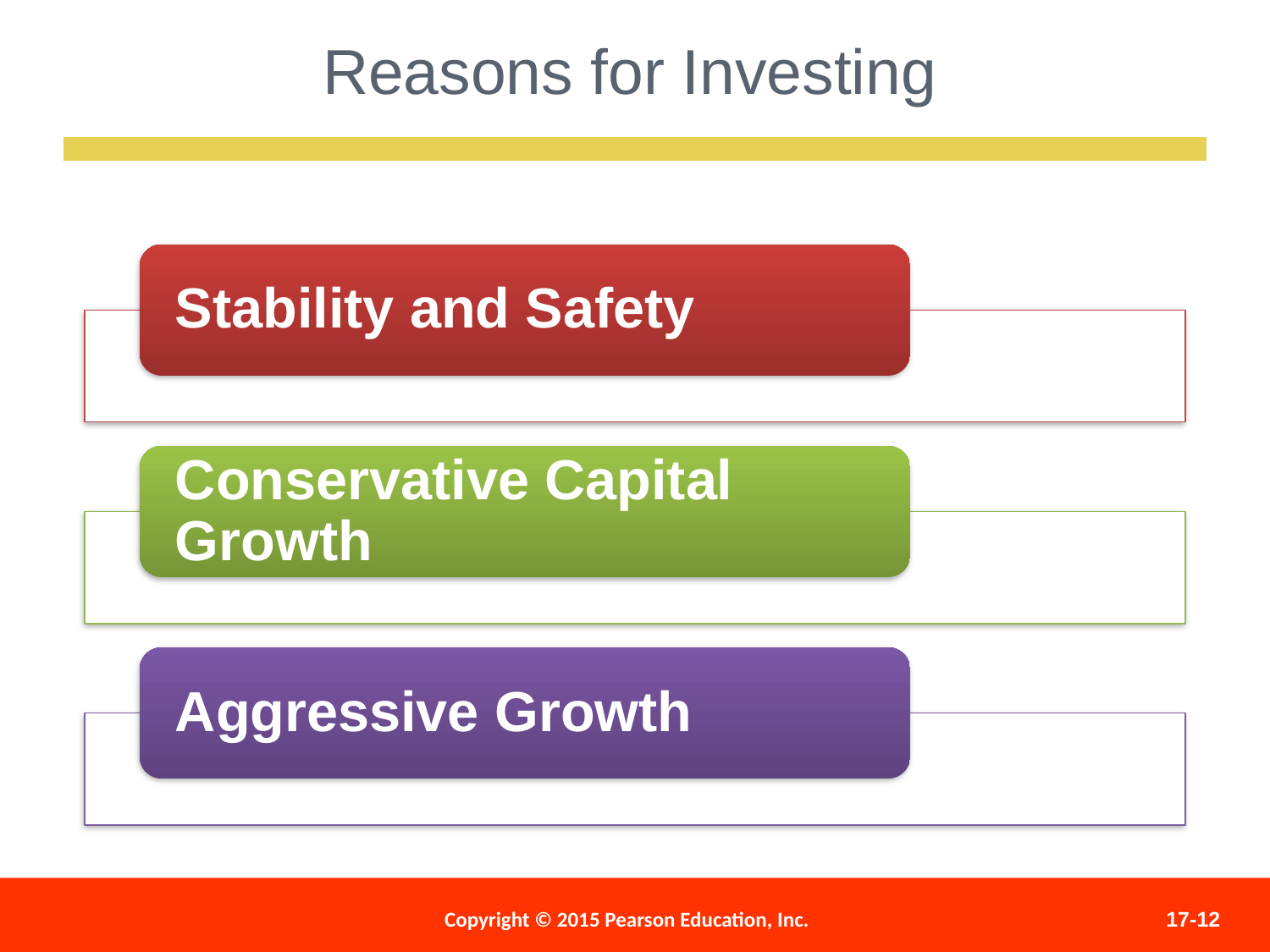

Reasons for Investing

Stability and Safety

Conservative Capital Growth

Aggressive Growth